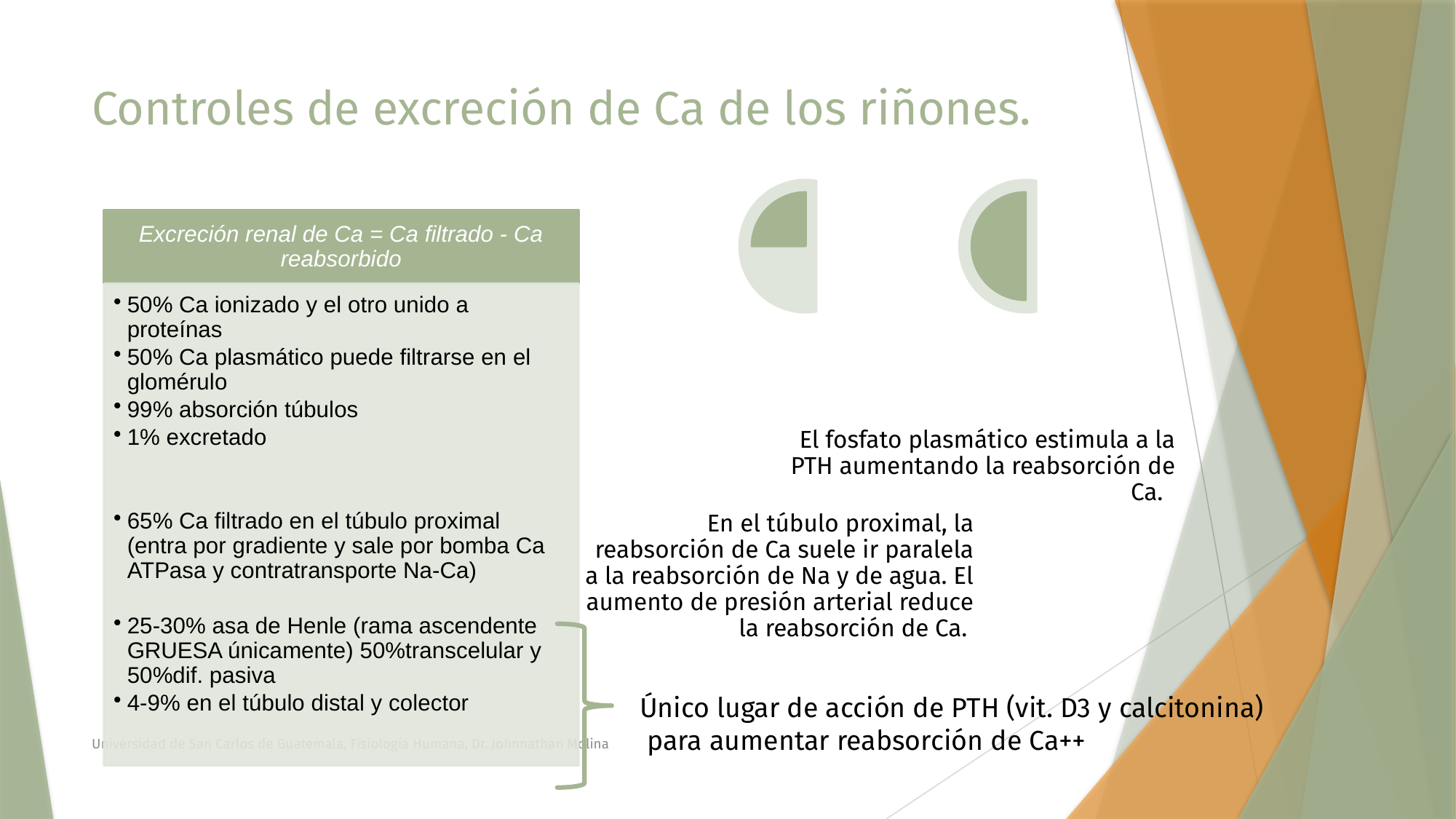

# Controles de excreción de Ca de los riñones.
En el túbulo proximal, la reabsorción de Ca suele ir paralela a la reabsorción de Na y de agua. El aumento de presión arterial reduce la reabsorción de Ca.
El fosfato plasmático estimula a la PTH aumentando la reabsorción de Ca.
Excreción renal de Ca = Ca filtrado - Ca reabsorbido
50% Ca ionizado y el otro unido a proteínas
50% Ca plasmático puede filtrarse en el glomérulo
99% absorción túbulos
1% excretado

65% Ca filtrado en el túbulo proximal (entra por gradiente y sale por bomba Ca ATPasa y contratransporte Na-Ca)

25-30% asa de Henle (rama ascendente GRUESA únicamente) 50%transcelular y 50%dif. pasiva
4-9% en el túbulo distal y colector

Único lugar de acción de PTH (vit. D3 y calcitonina)
 para aumentar reabsorción de Ca++
Universidad de San Carlos de Guatemala, Fisiología Humana, Dr. Johnnathan Molina